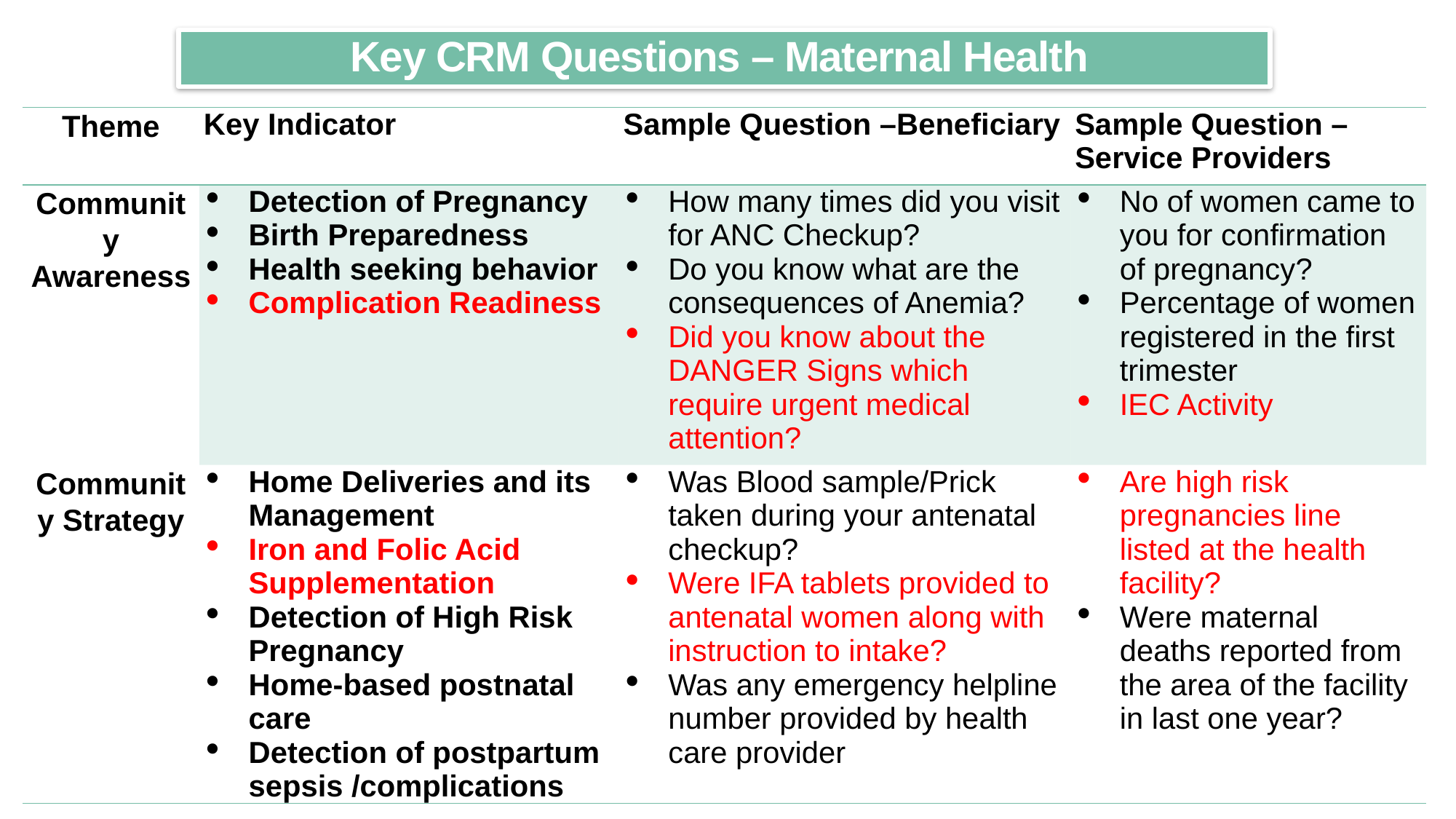

Key CRM Questions – Maternal Health
| Theme | Key Indicator | Sample Question –Beneficiary | Sample Question –Service Providers |
| --- | --- | --- | --- |
| Community Awareness | Detection of Pregnancy Birth Preparedness Health seeking behavior Complication Readiness | How many times did you visit for ANC Checkup? Do you know what are the consequences of Anemia? Did you know about the DANGER Signs which require urgent medical attention? | No of women came to you for confirmation of pregnancy? Percentage of women registered in the first trimester IEC Activity |
| Community Strategy | Home Deliveries and its Management Iron and Folic Acid Supplementation Detection of High Risk Pregnancy Home-based postnatal care Detection of postpartum sepsis /complications | Was Blood sample/Prick taken during your antenatal checkup? Were IFA tablets provided to antenatal women along with instruction to intake? Was any emergency helpline number provided by health care provider | Are high risk pregnancies line listed at the health facility? Were maternal deaths reported from the area of the facility in last one year? |